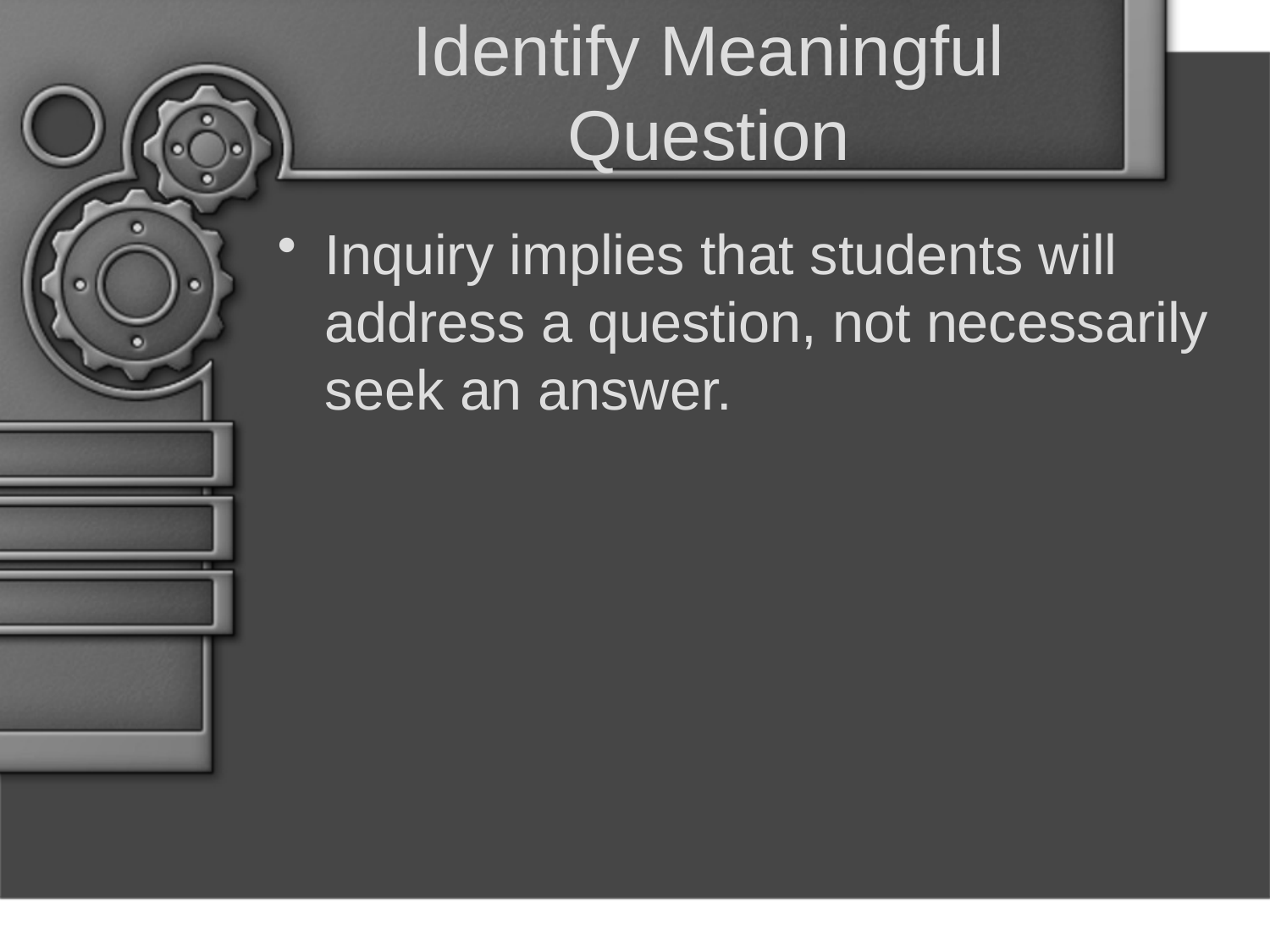

# Identify Meaningful Question
Inquiry implies that students will address a question, not necessarily seek an answer.